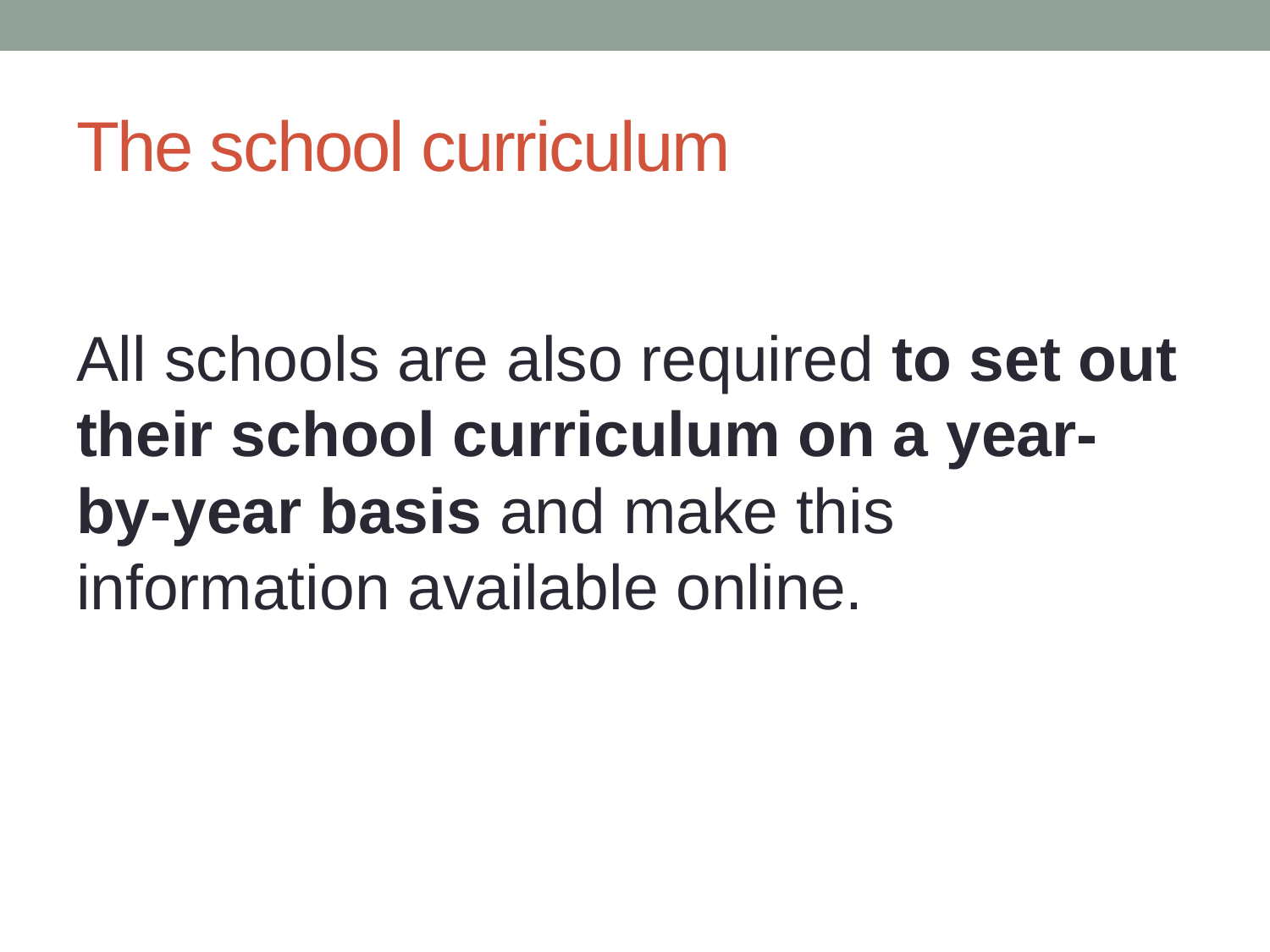

# The school curriculum

All schools are also required to set out their school curriculum on a year-by-year basis and make this information available online.